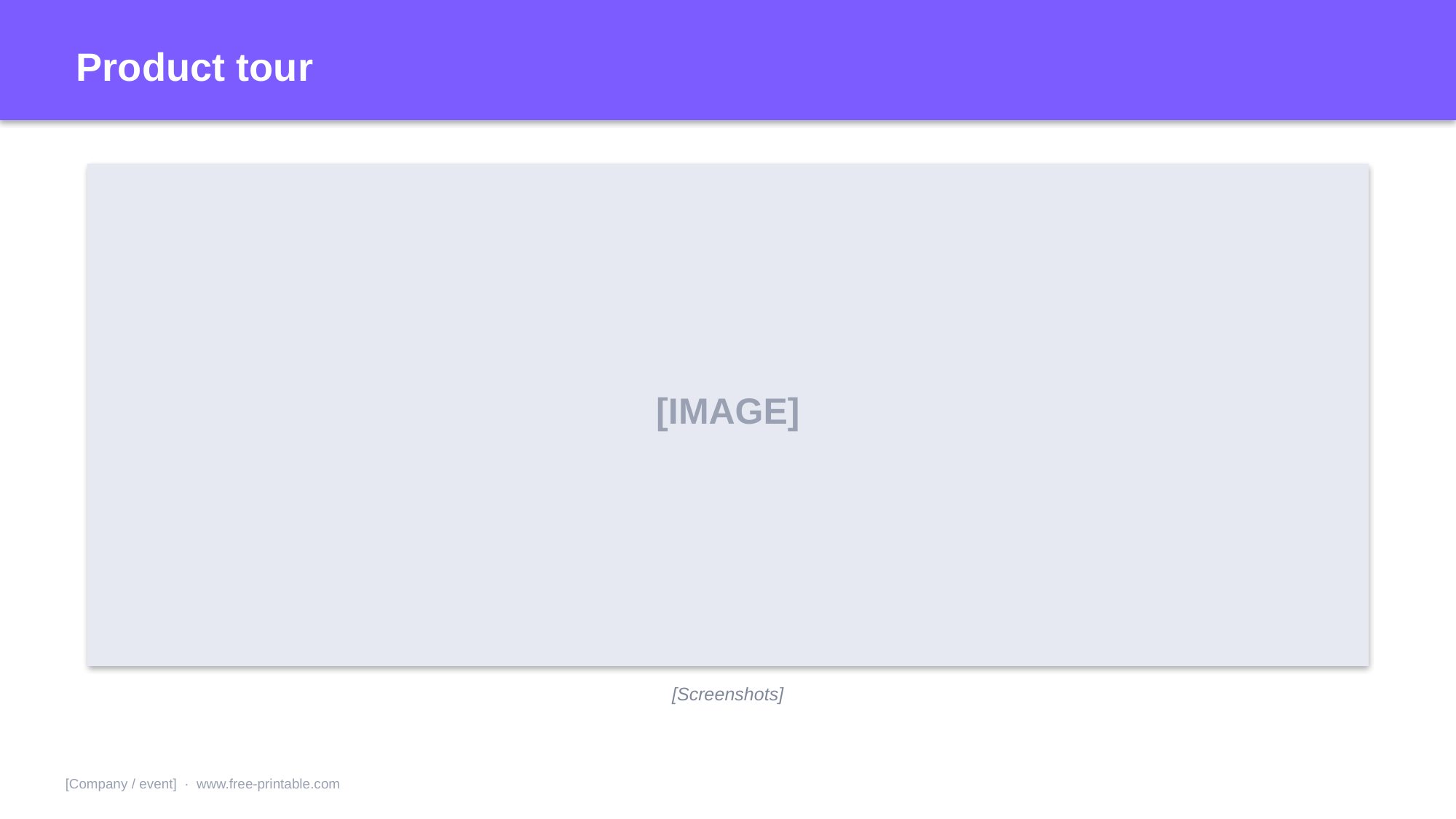

Product tour

[IMAGE]
[Screenshots]
[Company / event]  ·  www.free-printable.com